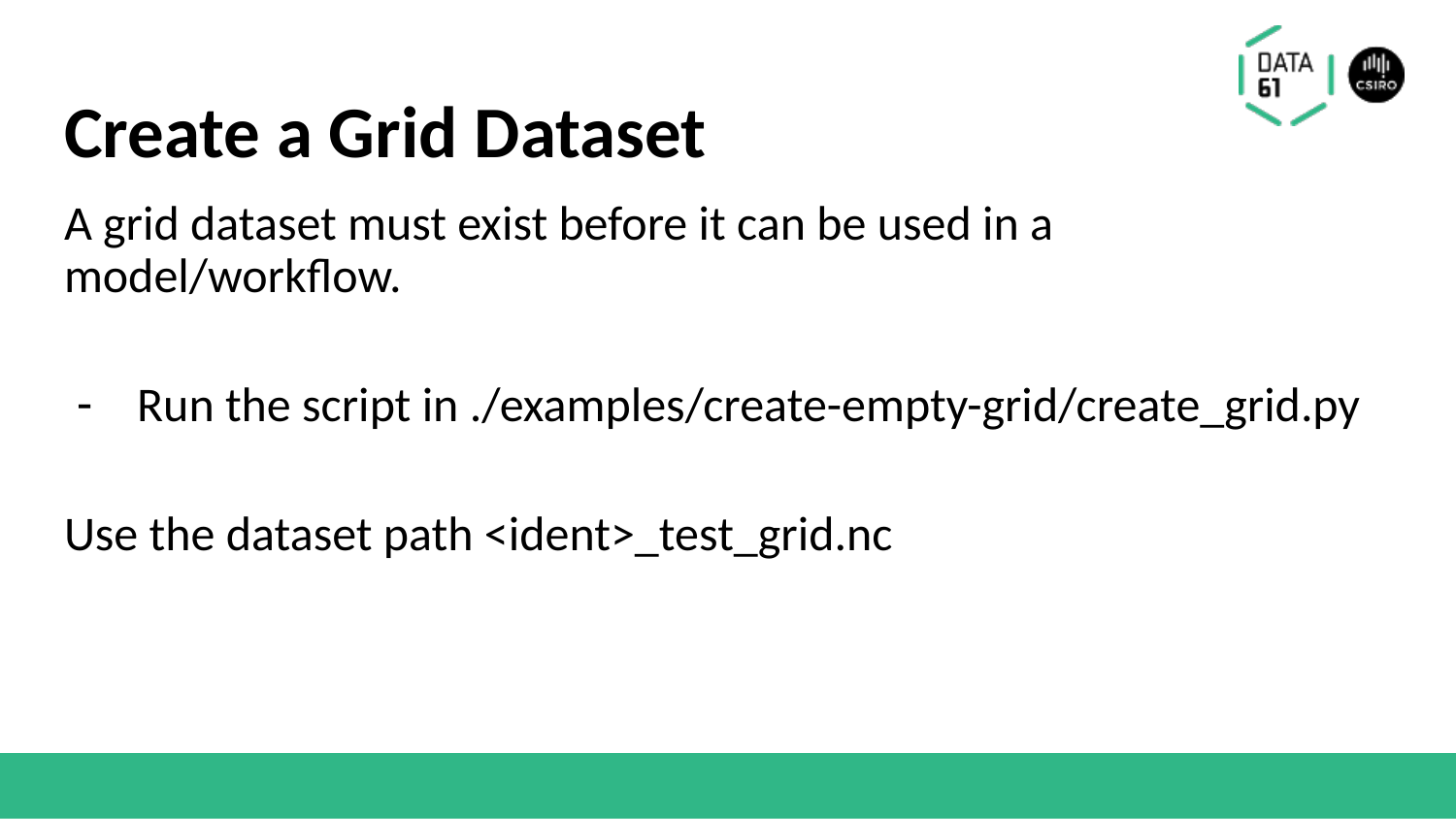

# Create a Grid Dataset
A grid dataset must exist before it can be used in a model/workflow.

Run the script in ./examples/create-empty-grid/create_grid.py

Use the dataset path <ident>_test_grid.nc